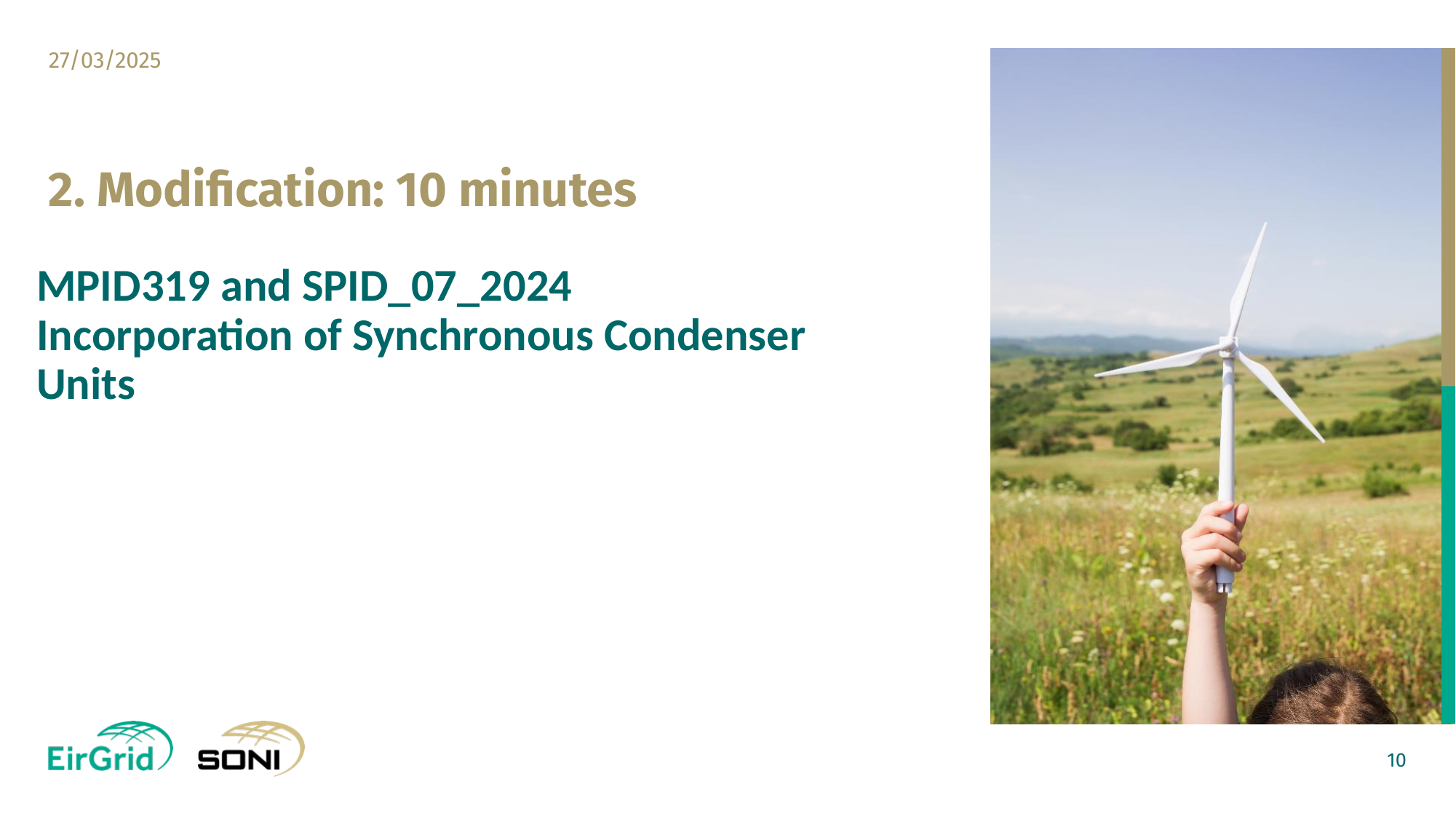

27/03/2025
2. Modification: 10 minutes
# MPID319 and SPID_07_2024 Incorporation of Synchronous Condenser Units
10